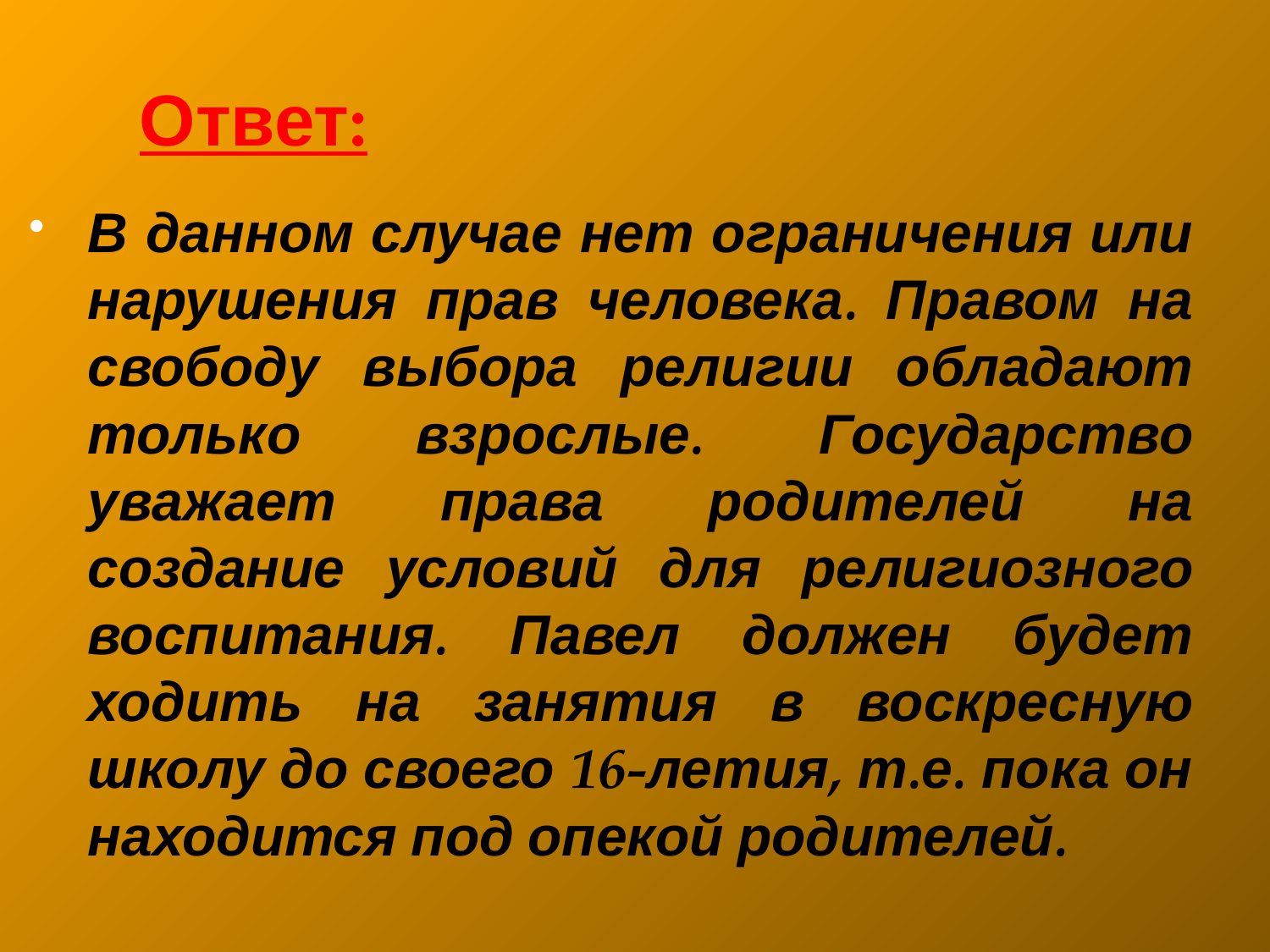

# Ответ:
В данном случае нет ограничения или нарушения прав человека. Правом на свободу выбора религии обладают только взрослые. Государство уважает права родителей на создание условий для религиозного воспитания. Павел должен будет ходить на занятия в воскресную школу до своего 16-летия, т.е. пока он находится под опекой родителей.